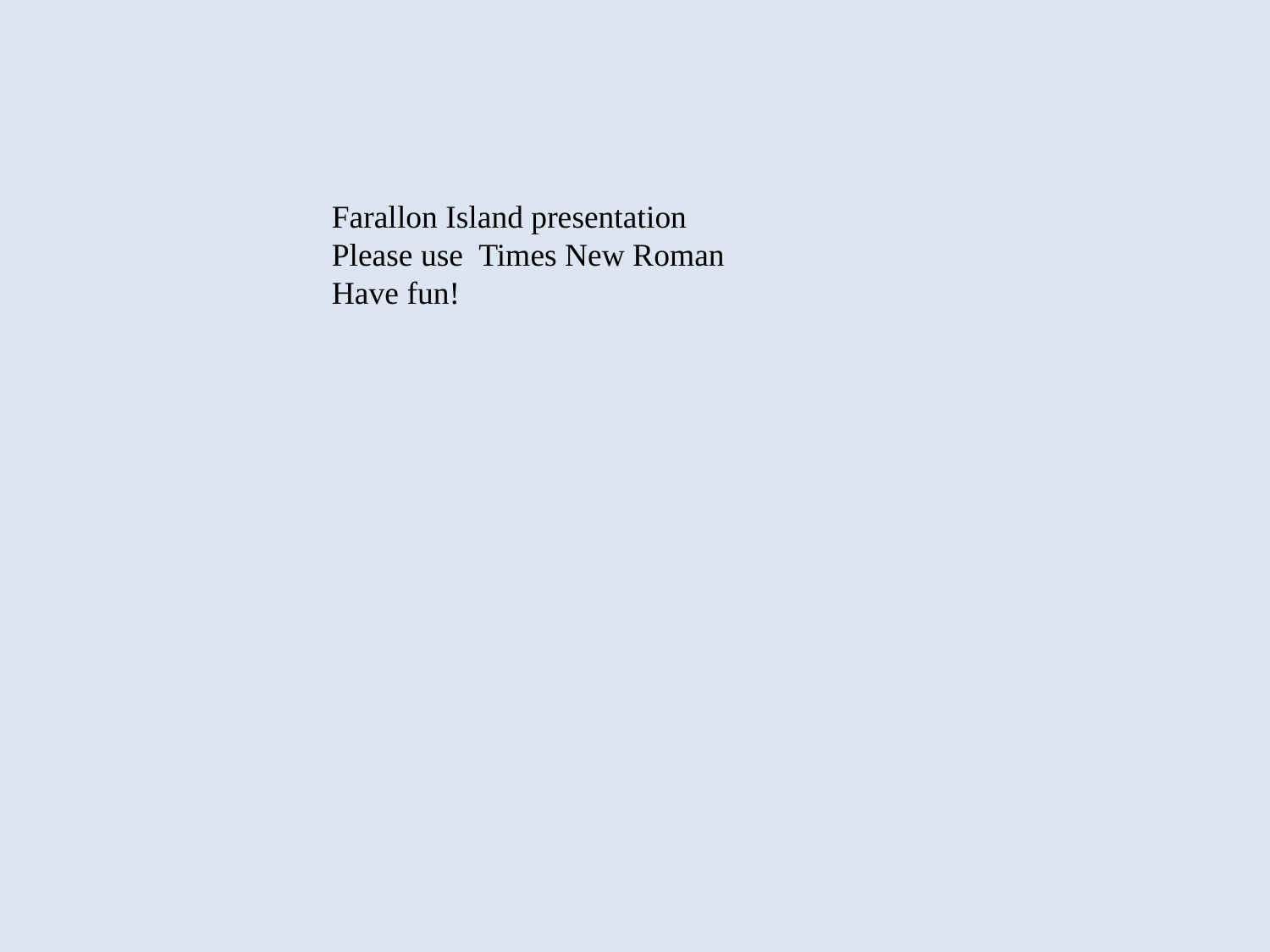

Farallon Island presentation
Please use  Times New Roman
Have fun!